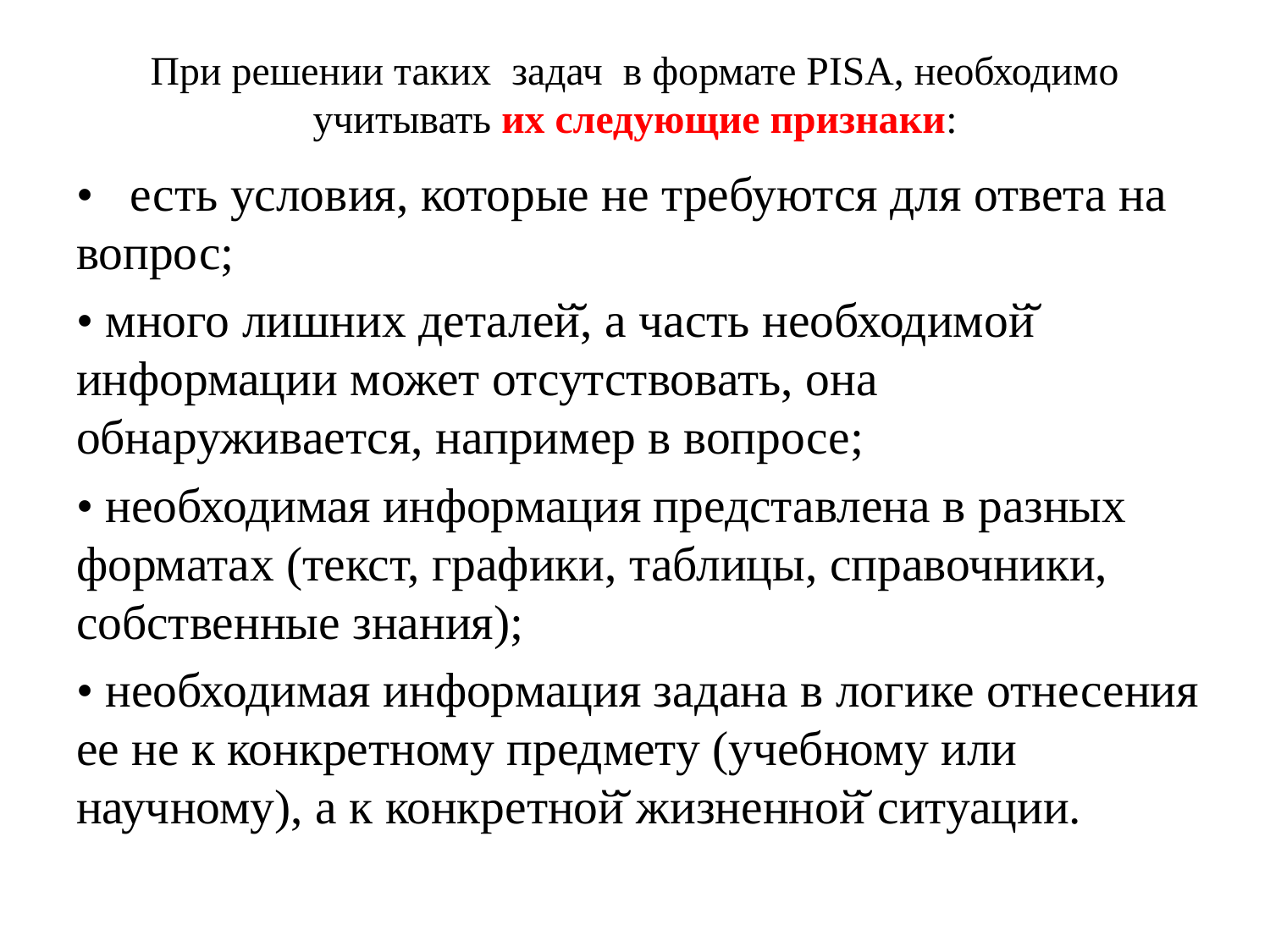

# При решении таких  задач  в формате PISA, необходимо учитывать их следующие признаки:
•   есть условия, которые не требуются для ответа на вопрос;
• много лишних деталей̆, а часть необходимой̆ информации может отсутствовать, она обнаруживается, например в вопросе;
• необходимая информация представлена в разных форматах (текст, графики, таблицы, справочники, собственные знания);
• необходимая информация задана в логике отнесения ее не к конкретному предмету (учебному или научному), а к конкретной̆ жизненной̆ ситуации.